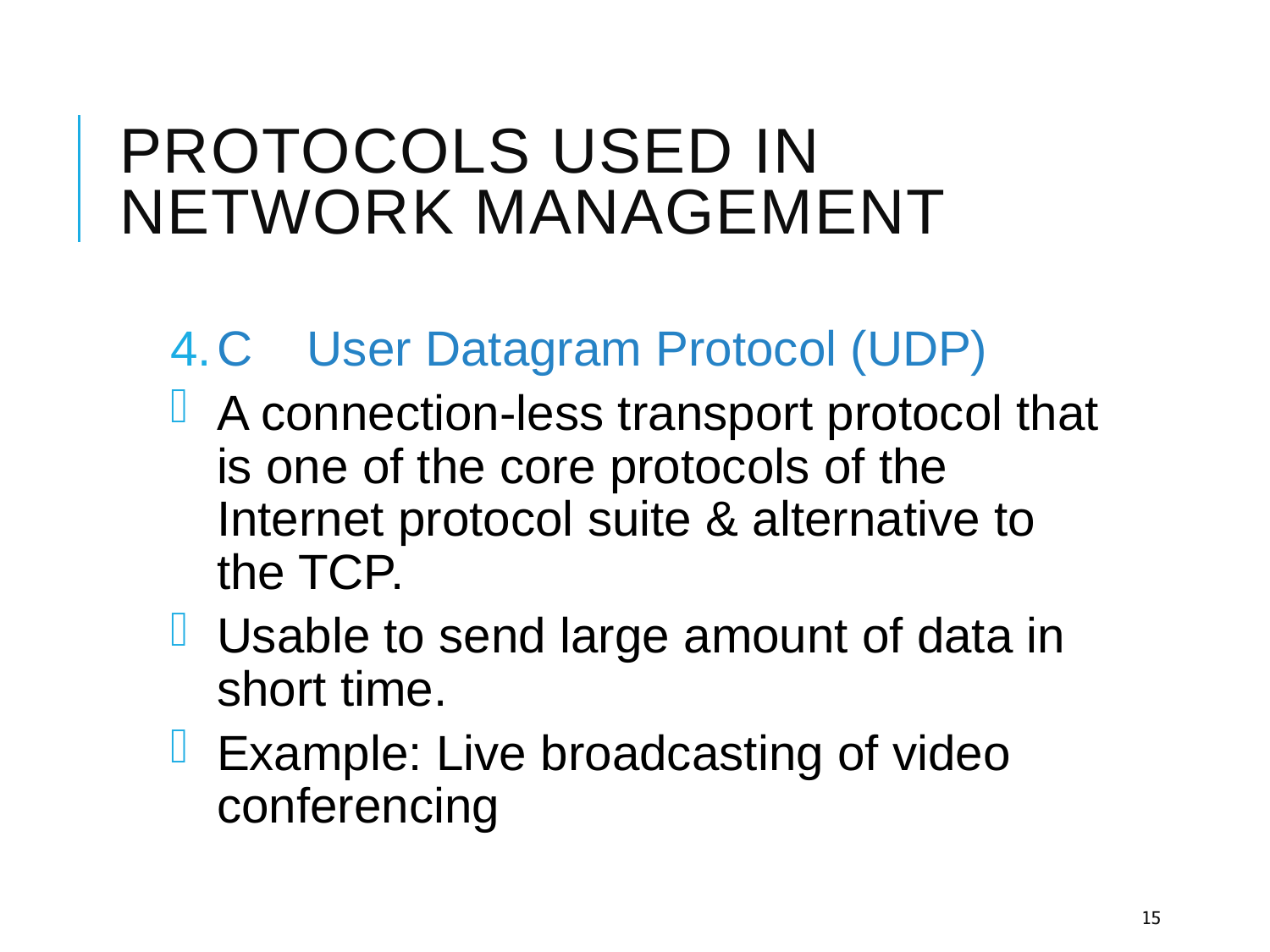

# Protocols used in Network Management
C    User Datagram Protocol (UDP)
A connection-less transport protocol that is one of the core protocols of the Internet protocol suite & alternative to the TCP.
Usable to send large amount of data in short time.
Example: Live broadcasting of video conferencing

15